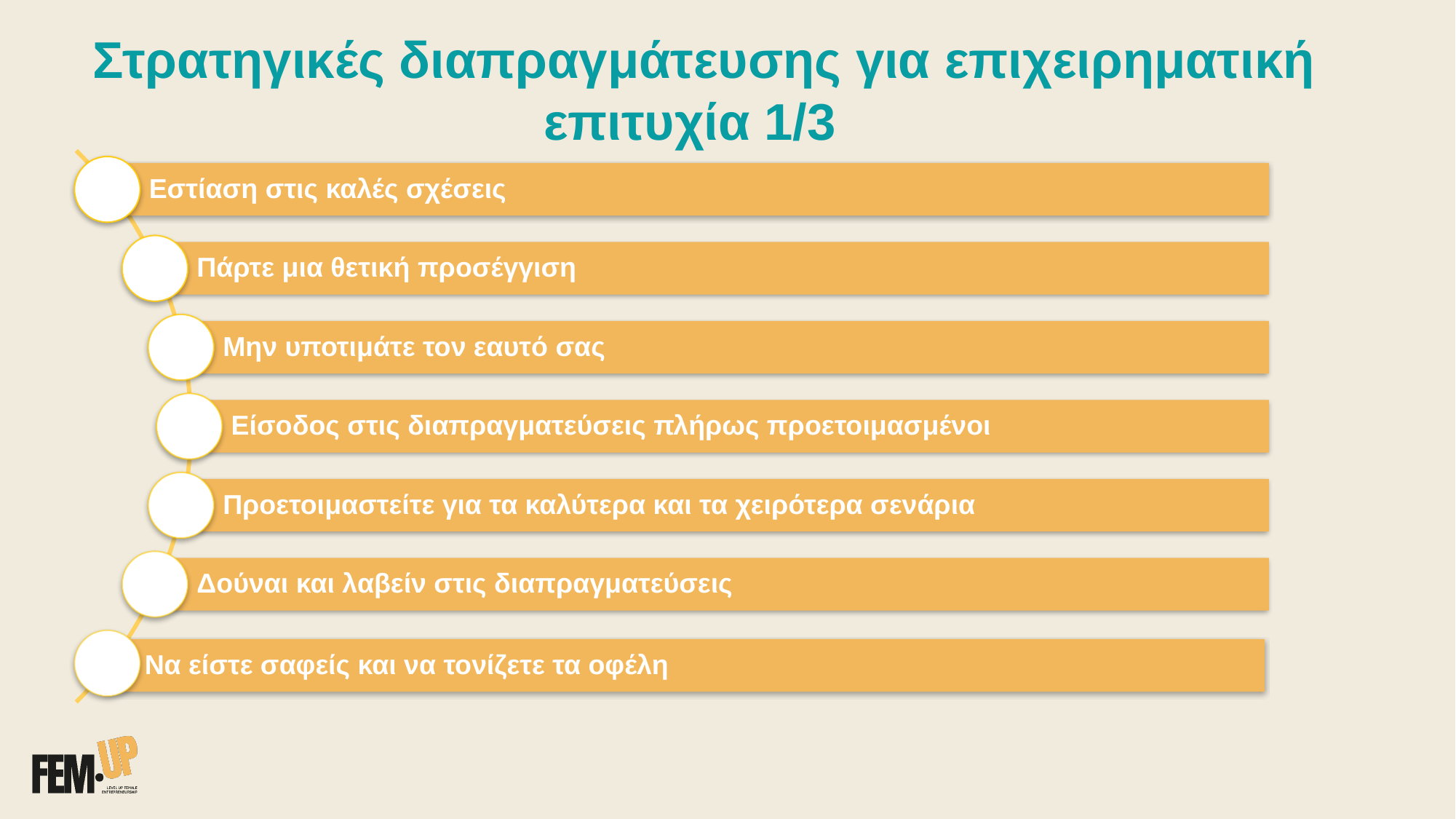

Στρατηγικές διαπραγμάτευσης για επιχειρηματική επιτυχία 1/3
Εστίαση στις καλές σχέσεις
Πάρτε μια θετική προσέγγιση
Μην υποτιμάτε τον εαυτό σας
Είσοδος στις διαπραγματεύσεις πλήρως προετοιμασμένοι
Προετοιμαστείτε για τα καλύτερα και τα χειρότερα σενάρια
Δούναι και λαβείν στις διαπραγματεύσεις
Να είστε σαφείς και να τονίζετε τα οφέλη